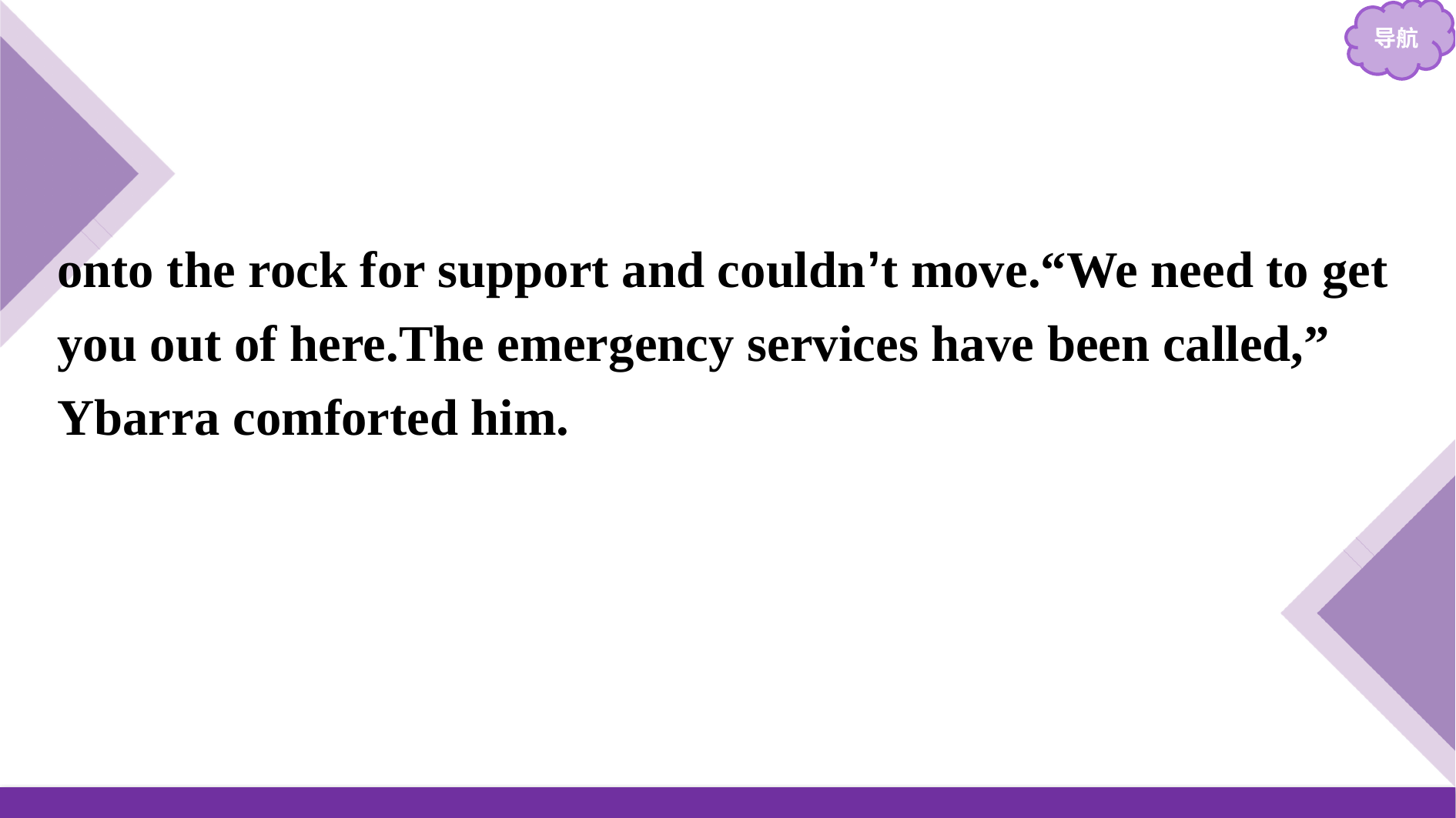

onto the rock for support and couldn’t move.“We need to get you out of here.The emergency services have been called,” Ybarra comforted him.